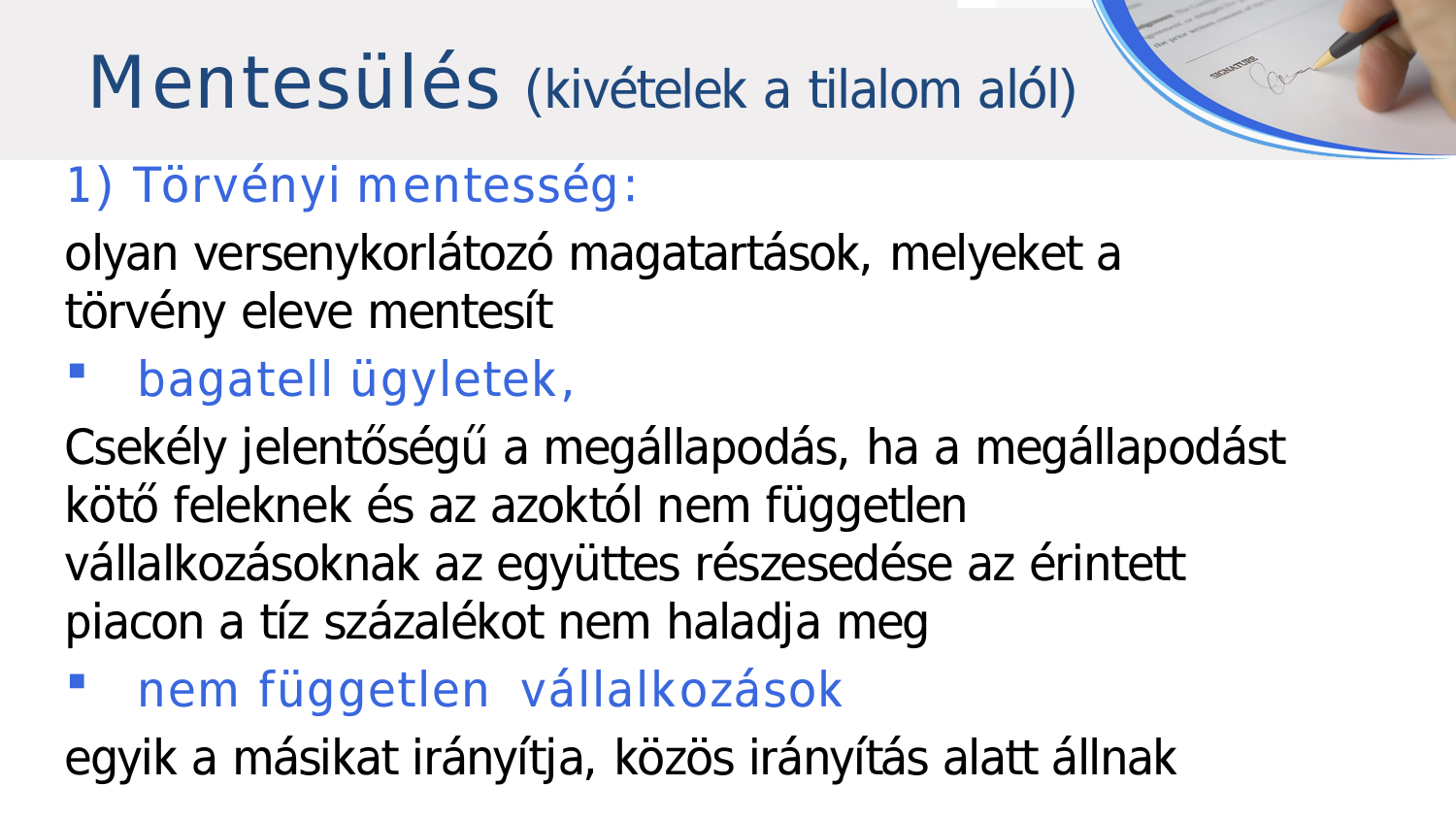

Mentesülés (kivételek a tilalom alól)
1) Törvényi mentesség:
olyan versenykorlátozó magatartások, melyeket a törvény eleve mentesít
bagatell ügyletek,
Csekély jelentőségű a megállapodás, ha a megállapodást kötő feleknek és az azoktól nem független vállalkozásoknak az együttes részesedése az érintett piacon a tíz százalékot nem haladja meg
nem független  vállalkozások
egyik a másikat irányítja, közös irányítás alatt állnak